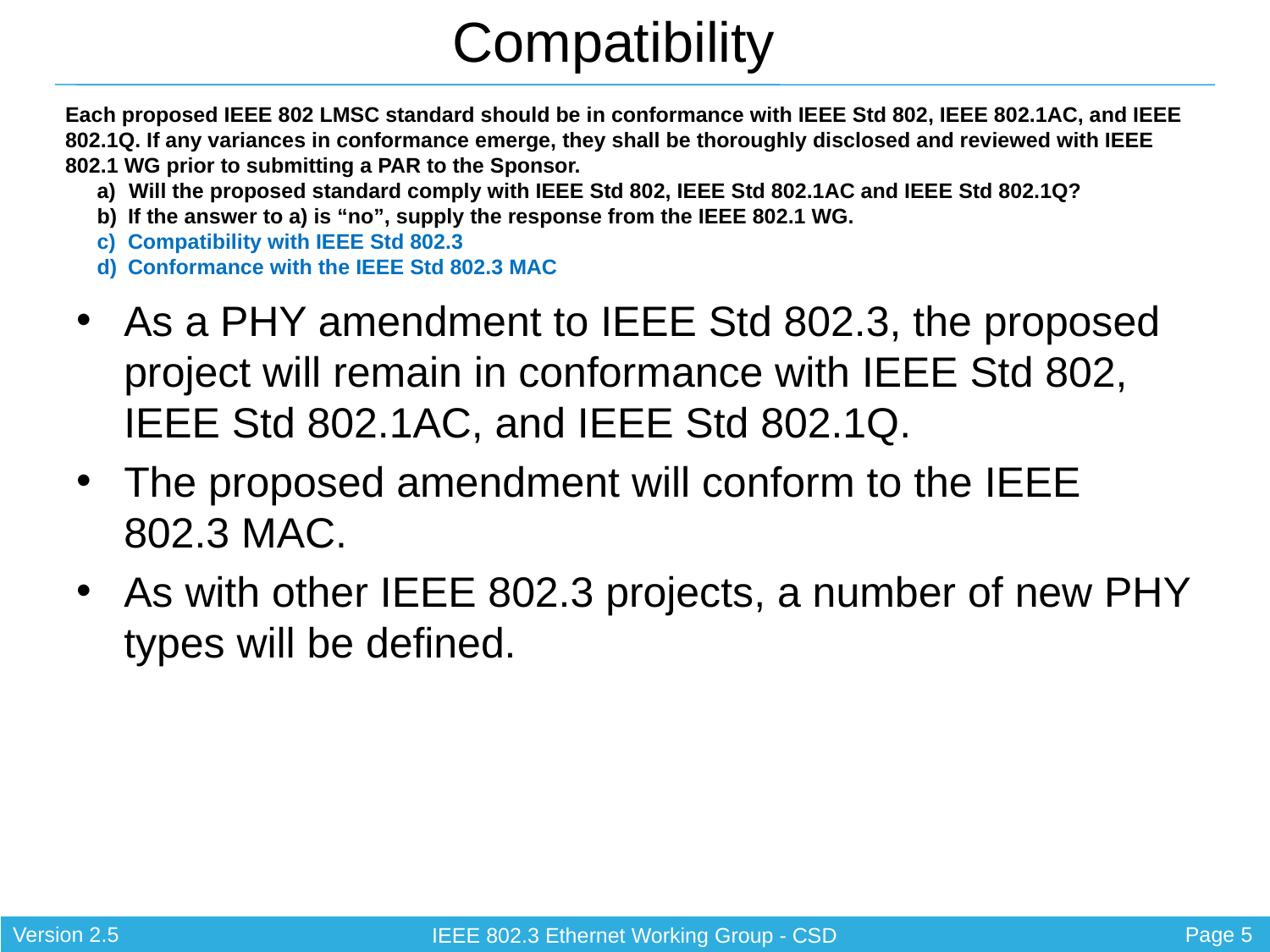

As a PHY amendment to IEEE Std 802.3, the proposed project will remain in conformance with IEEE Std 802, IEEE Std 802.1AC, and IEEE Std 802.1Q.
The proposed amendment will conform to the IEEE 802.3 MAC.
As with other IEEE 802.3 projects, a number of new PHY types will be defined.